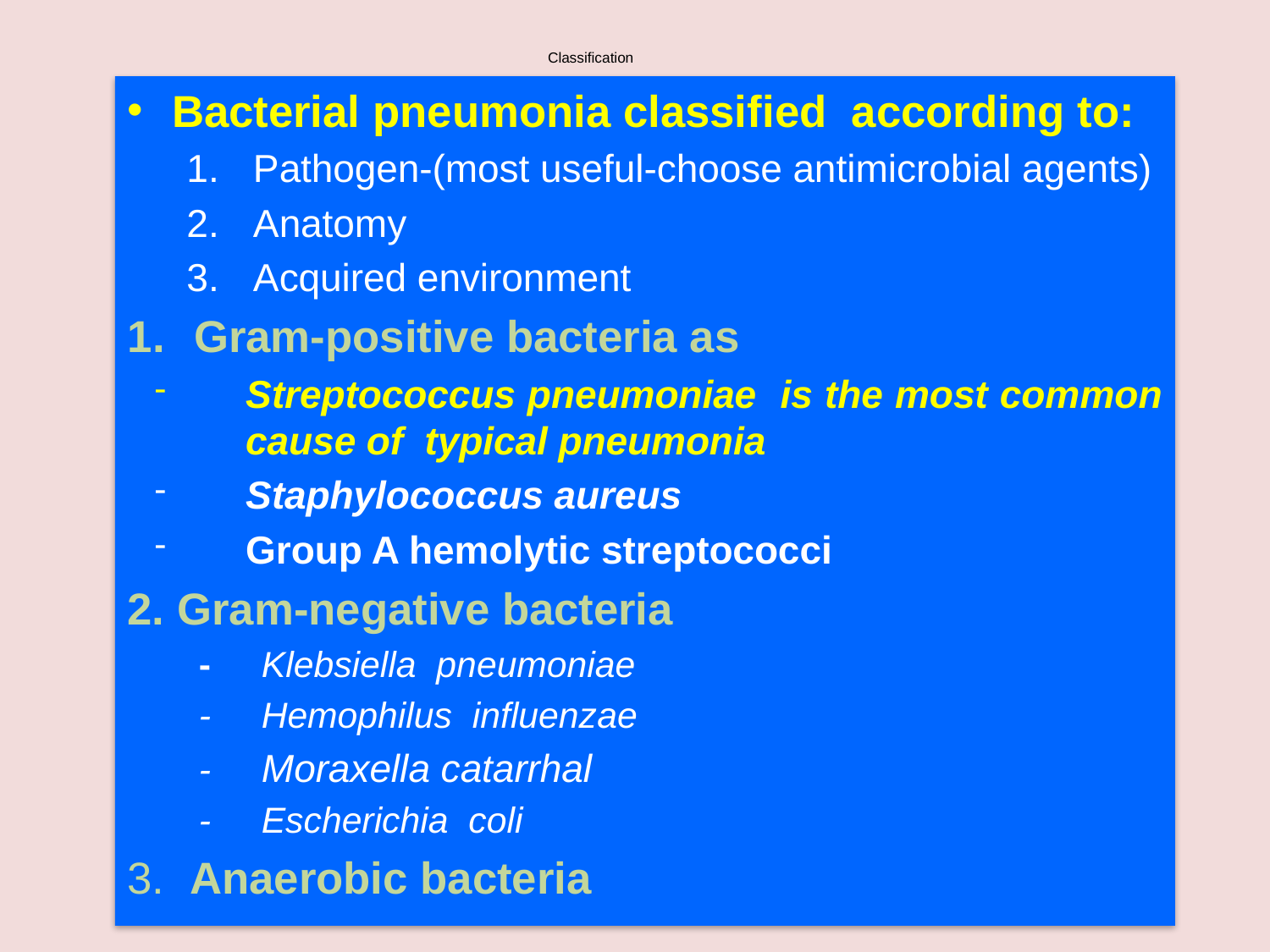

# Classification
Bacterial pneumonia classified  according to:
Pathogen-(most useful-choose antimicrobial agents)
Anatomy
Acquired environment
Gram-positive bacteria as
Streptococcus pneumoniae  is the most common cause of  typical pneumonia
Staphylococcus aureus
Group A hemolytic streptococci
2. Gram-negative bacteria
       -     Klebsiella  pneumoniae
       -     Hemophilus  influenzae
       -     Moraxella catarrhal
       -     Escherichia  coli
3.  Anaerobic bacteria